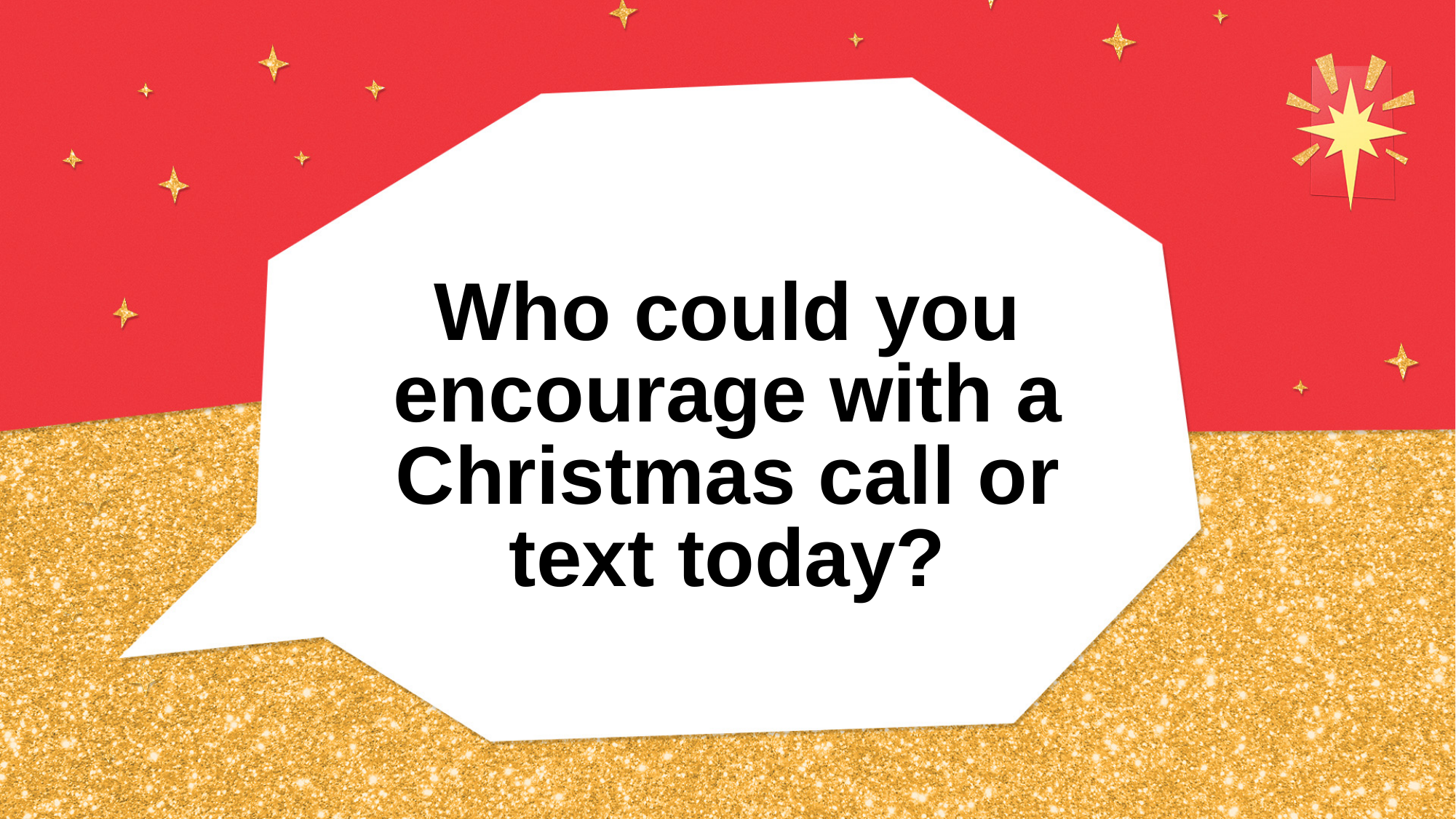

# Who could you encourage with a Christmas call or text today?